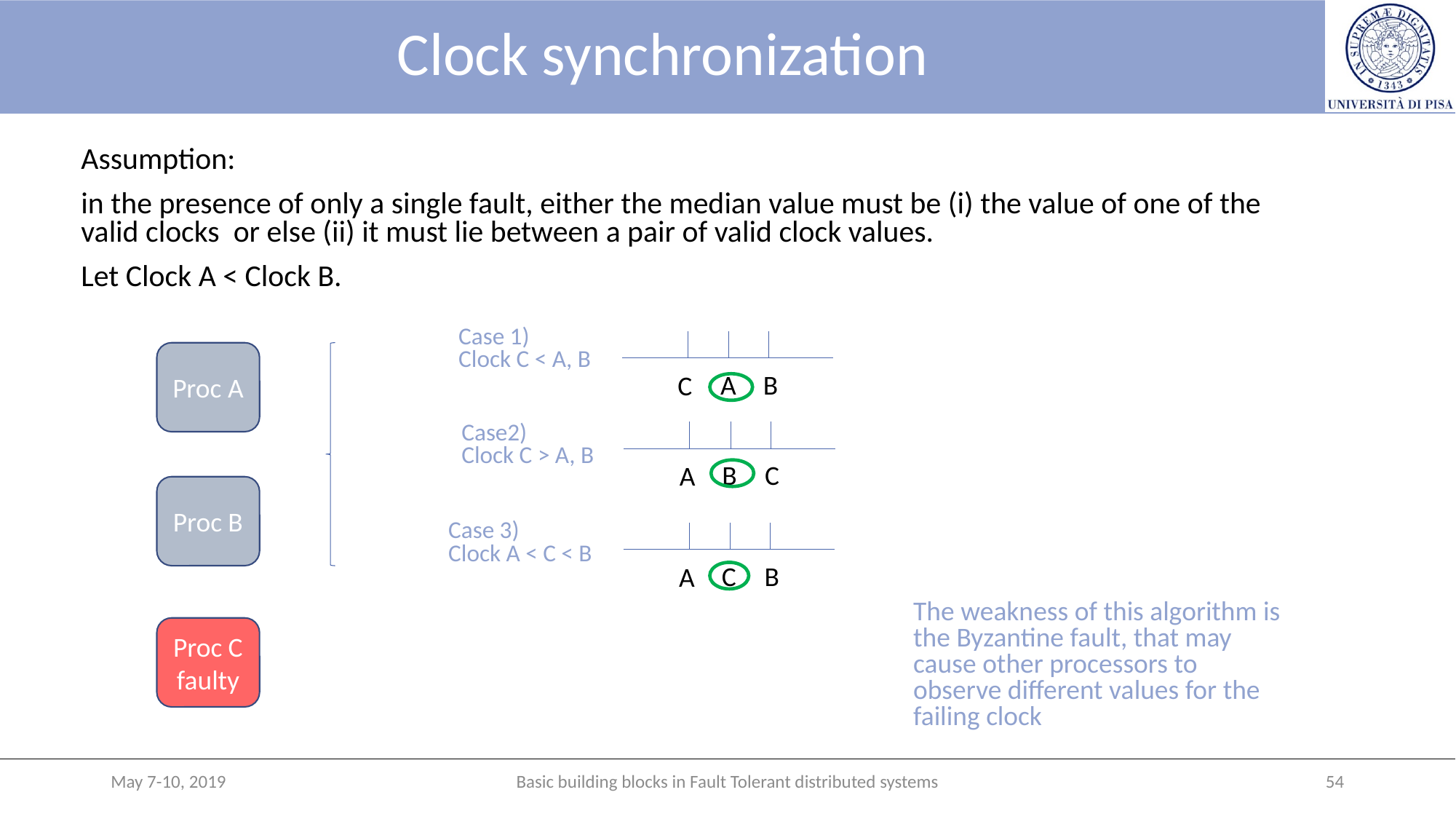

# Clock synchronization
Assumption:
in the presence of only a single fault, either the median value must be (i) the value of one of the valid clocks  or else (ii) it must lie between a pair of valid clock values.
Let Clock A < Clock B.

Case 1)
Clock C < A, B
Proc A

A
B
C

Case2)
Clock C > A, B
B
C
A

Proc B
Case 3)
Clock A < C < B
C
B
A

The weakness of this algorithm is the Byzantine fault, that may cause other processors to observe different values for the failing clock
Proc C
faulty
May 7-10, 2019
Basic building blocks in Fault Tolerant distributed systems
54